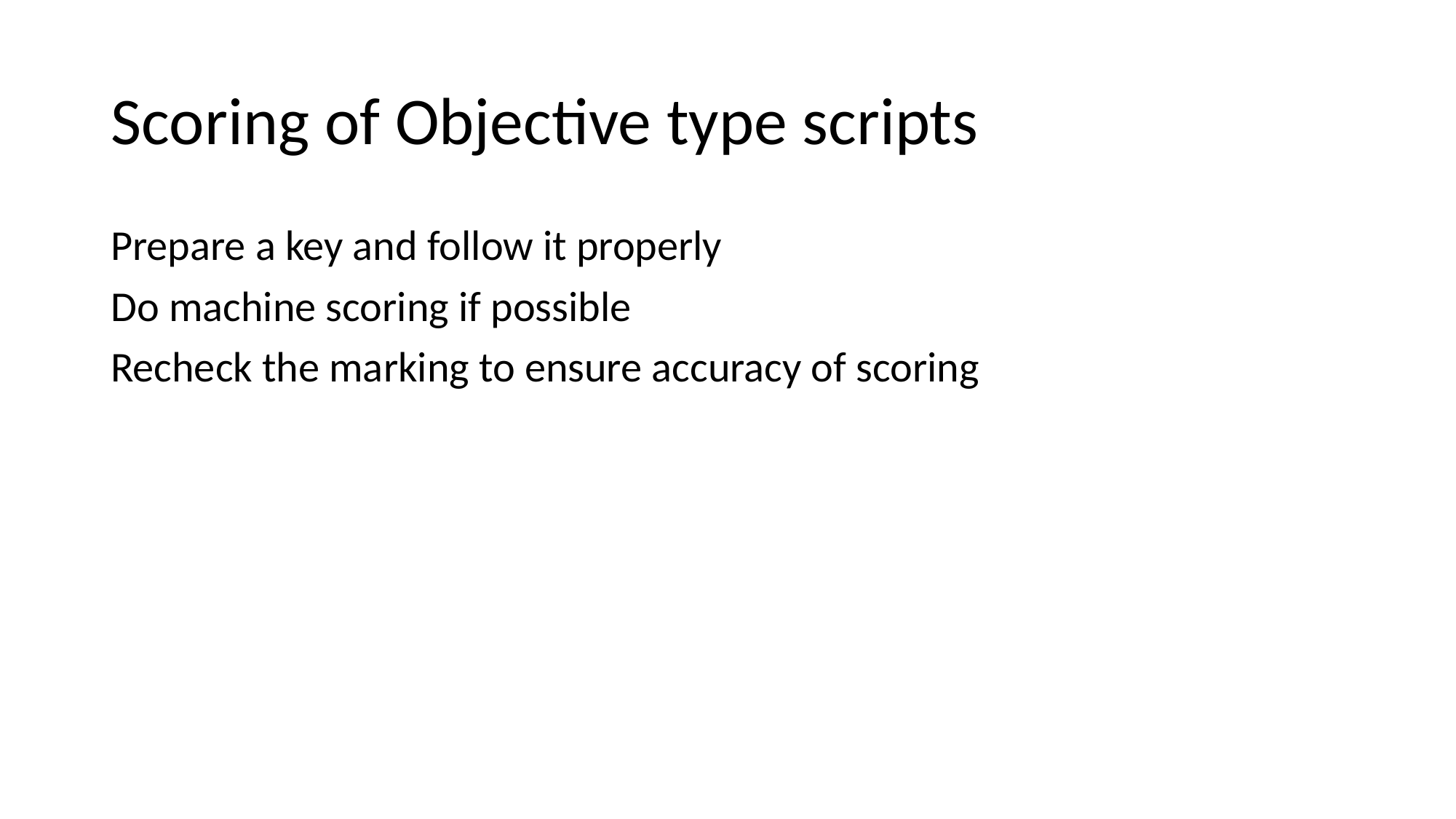

# Scoring of Objective type scripts
Prepare a key and follow it properly
Do machine scoring if possible
Recheck the marking to ensure accuracy of scoring